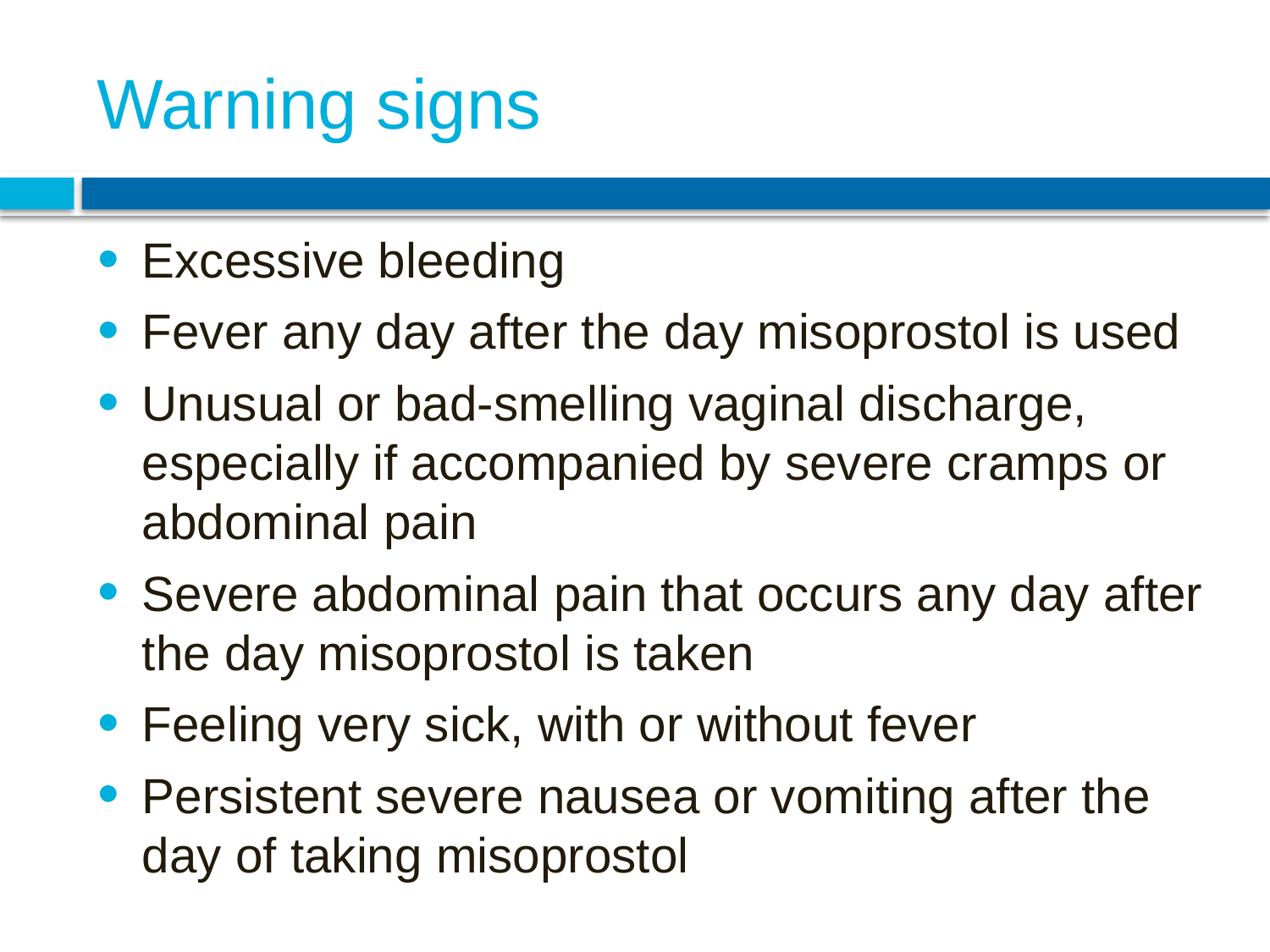

# Warning signs
Excessive bleeding
Fever any day after the day misoprostol is used
Unusual or bad-smelling vaginal discharge, especially if accompanied by severe cramps or abdominal pain
Severe abdominal pain that occurs any day after the day misoprostol is taken
Feeling very sick, with or without fever
Persistent severe nausea or vomiting after the day of taking misoprostol